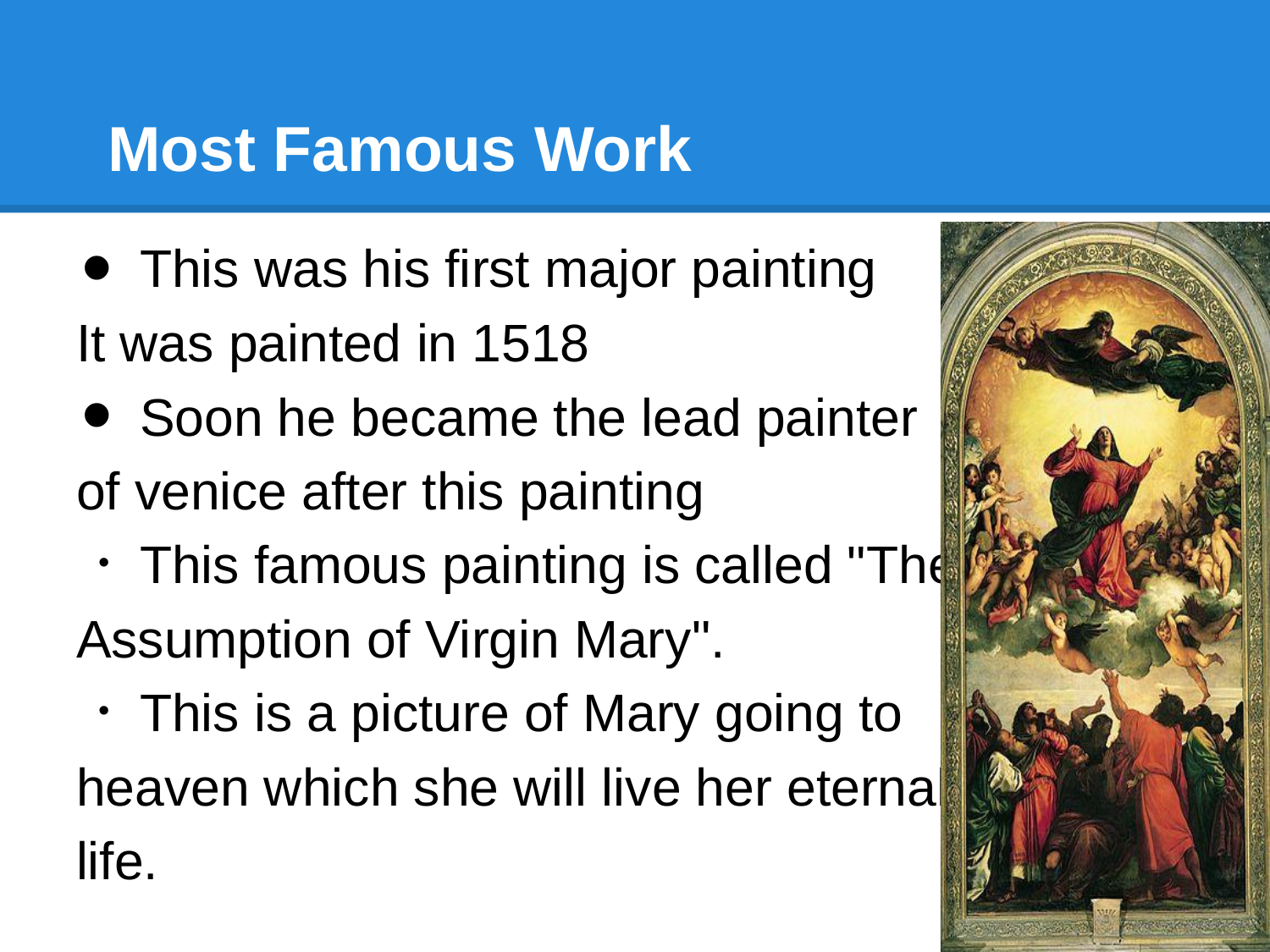

# Most Famous Work
This was his first major painting
It was painted in 1518
Soon he became the lead painter
of venice after this painting
This famous painting is called "The
Assumption of Virgin Mary".
This is a picture of Mary going to
heaven which she will live her eternal
life.